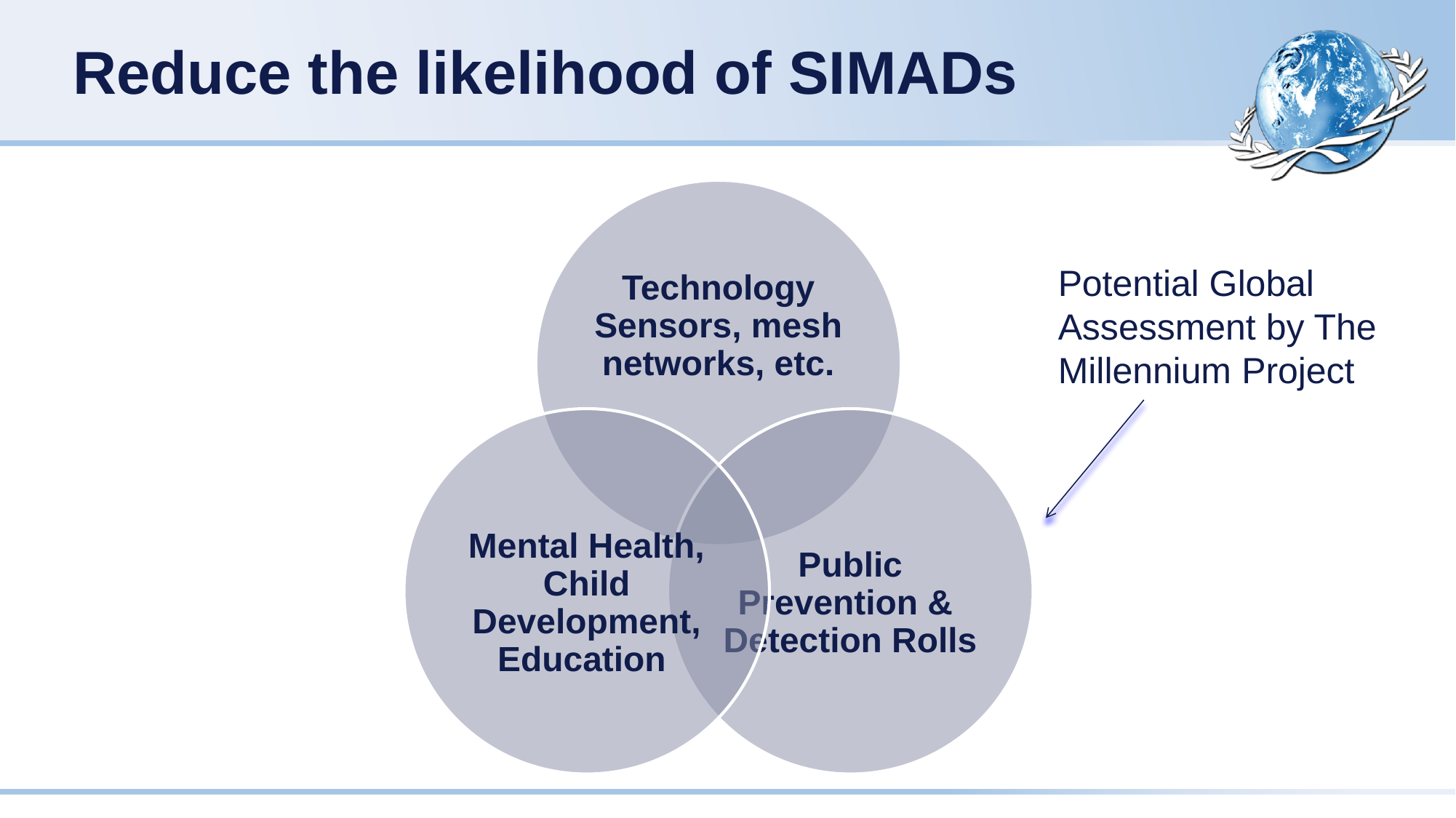

# Reduce the likelihood of SIMADs
Technology Sensors, mesh networks, etc.
Public Prevention &  Detection Rolls
Mental Health, Child Development, Education
Potential Global Assessment by The Millennium Project